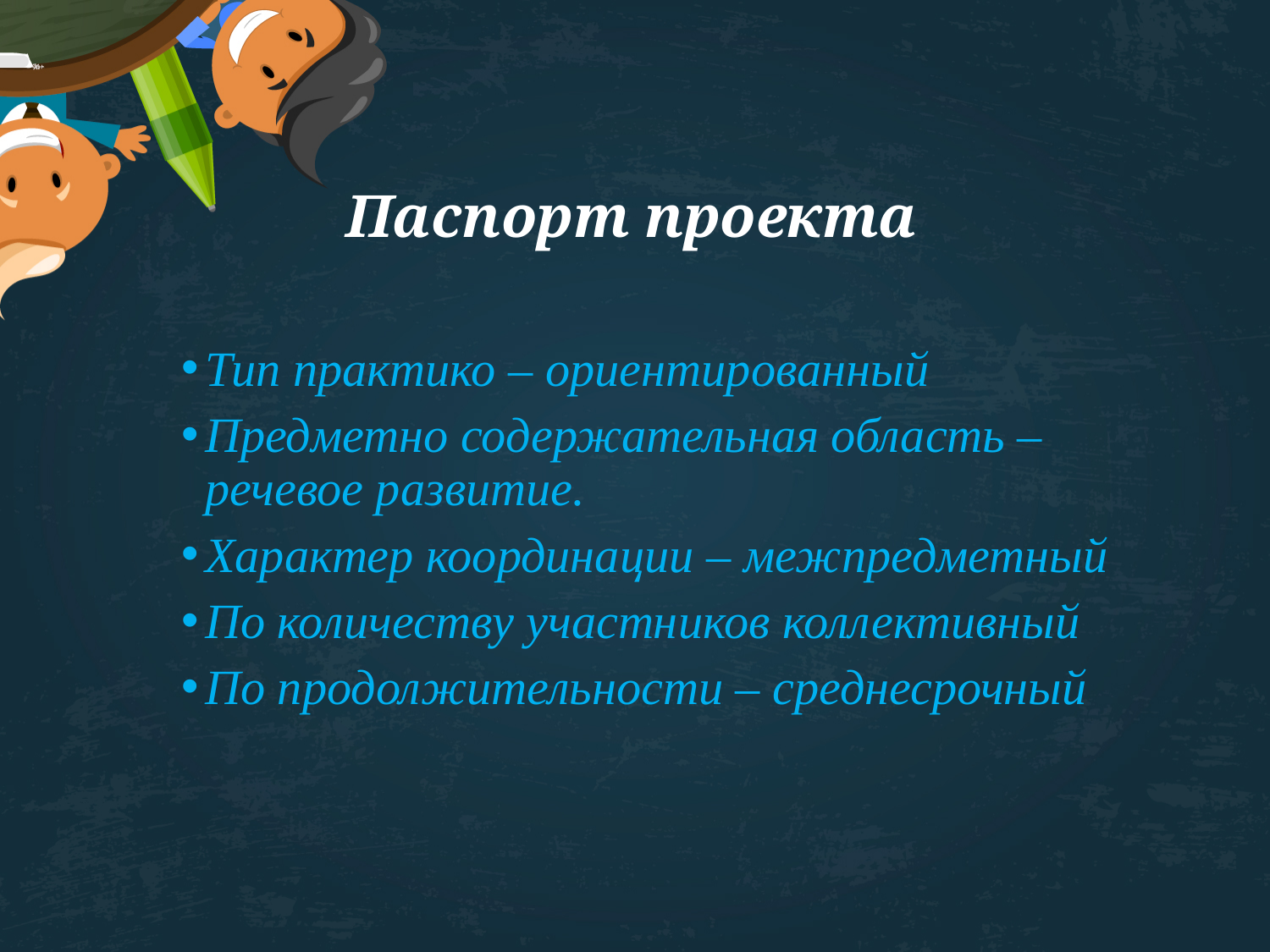

# Паспорт проекта
Тип практико – ориентированный
Предметно содержательная область –речевое развитие.
Характер координации – межпредметный
По количеству участников коллективный
По продолжительности – среднесрочный